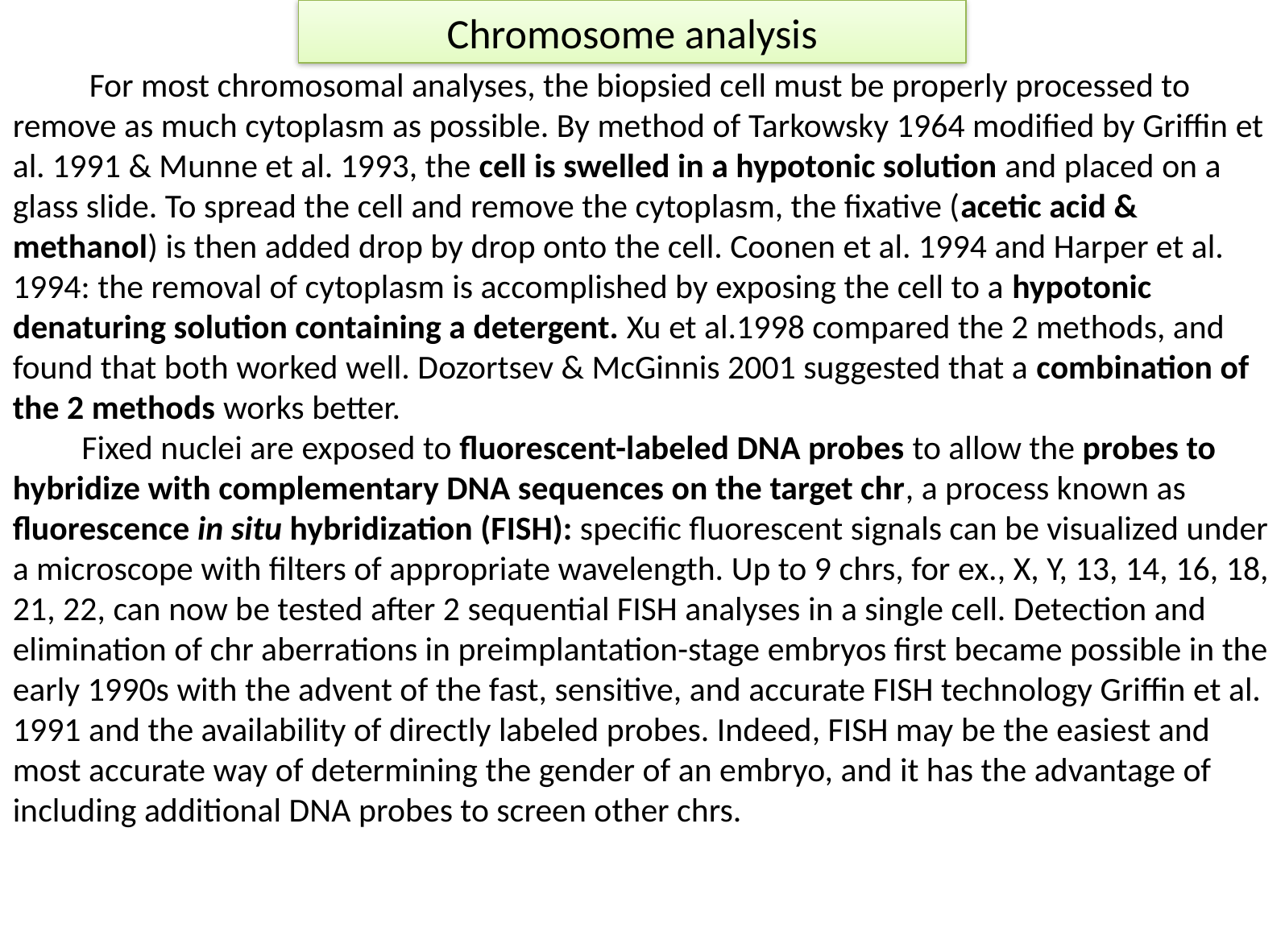

Chromosome analysis
          For most chromosomal analyses, the biopsied cell must be properly processed to remove as much cytoplasm as possible. By method of Tarkowsky 1964 modified by Griffin et al. 1991 & Munne et al. 1993, the cell is swelled in a hypotonic solution and placed on a glass slide. To spread the cell and remove the cytoplasm, the fixative (acetic acid & methanol) is then added drop by drop onto the cell. Coonen et al. 1994 and Harper et al. 1994: the removal of cytoplasm is accomplished by exposing the cell to a hypotonic denaturing solution containing a detergent. Xu et al.1998 compared the 2 methods, and found that both worked well. Dozortsev & McGinnis 2001 suggested that a combination of the 2 methods works better.
         Fixed nuclei are exposed to fluorescent-labeled DNA probes to allow the probes to hybridize with complementary DNA sequences on the target chr, a process known as fluorescence in situ hybridization (FISH): specific fluorescent signals can be visualized under a microscope with filters of appropriate wavelength. Up to 9 chrs, for ex., X, Y, 13, 14, 16, 18, 21, 22, can now be tested after 2 sequential FISH analyses in a single cell. Detection and elimination of chr aberrations in preimplantation-stage embryos first became possible in the early 1990s with the advent of the fast, sensitive, and accurate FISH technology Griffin et al. 1991 and the availability of directly labeled probes. Indeed, FISH may be the easiest and most accurate way of determining the gender of an embryo, and it has the advantage of including additional DNA probes to screen other chrs.